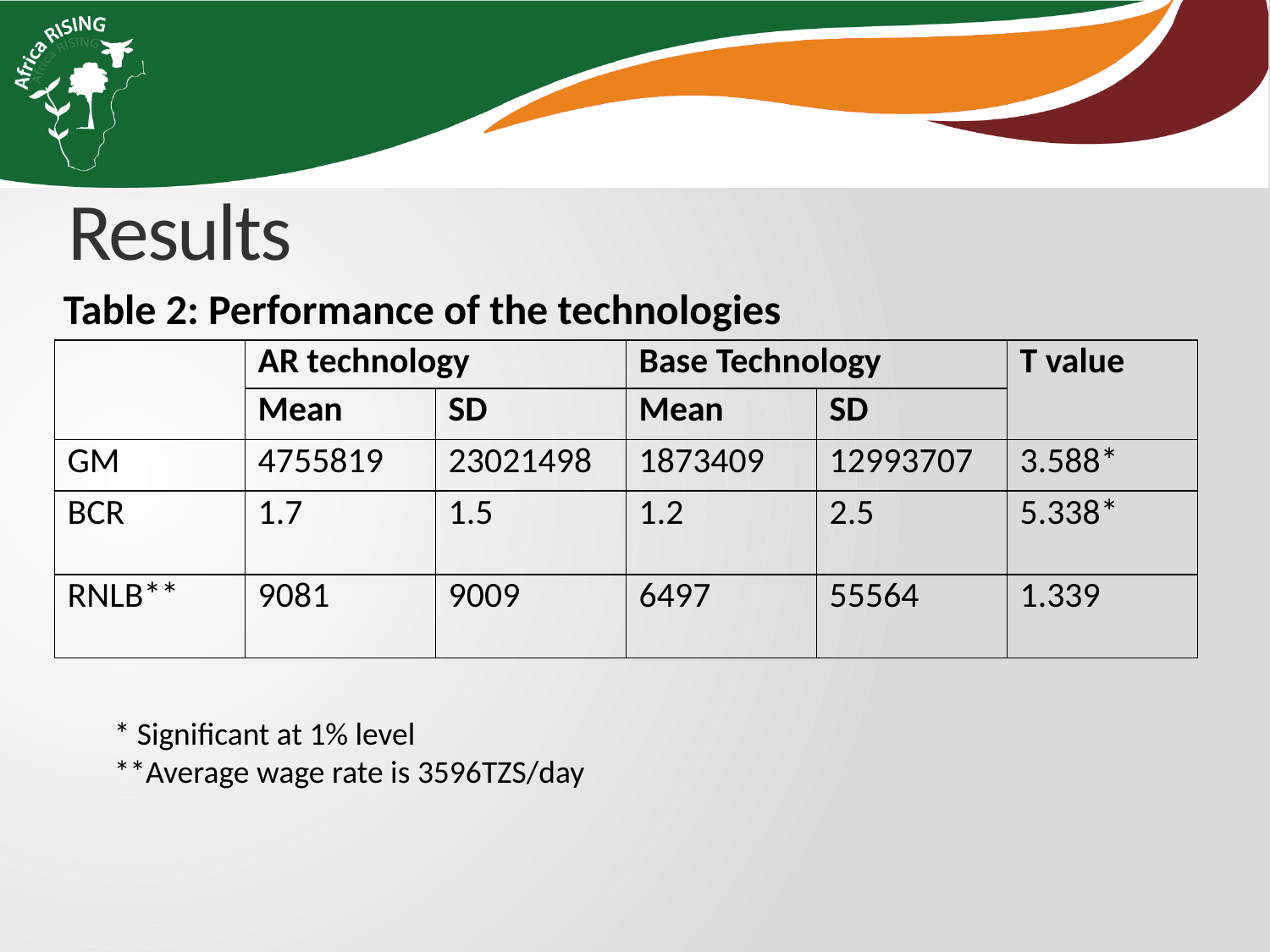

# Results
Table 2: Performance of the technologies
|  | AR technology |  | Base Technology |  | T value |
| --- | --- | --- | --- | --- | --- |
|  | Mean | SD | Mean | SD |  |
| GM | 4755819 | 23021498 | 1873409 | 12993707 | 3.588\* |
| BCR | 1.7 | 1.5 | 1.2 | 2.5 | 5.338\* |
| RNLB\*\* | 9081 | 9009 | 6497 | 55564 | 1.339 |
* Significant at 1% level
**Average wage rate is 3596TZS/day